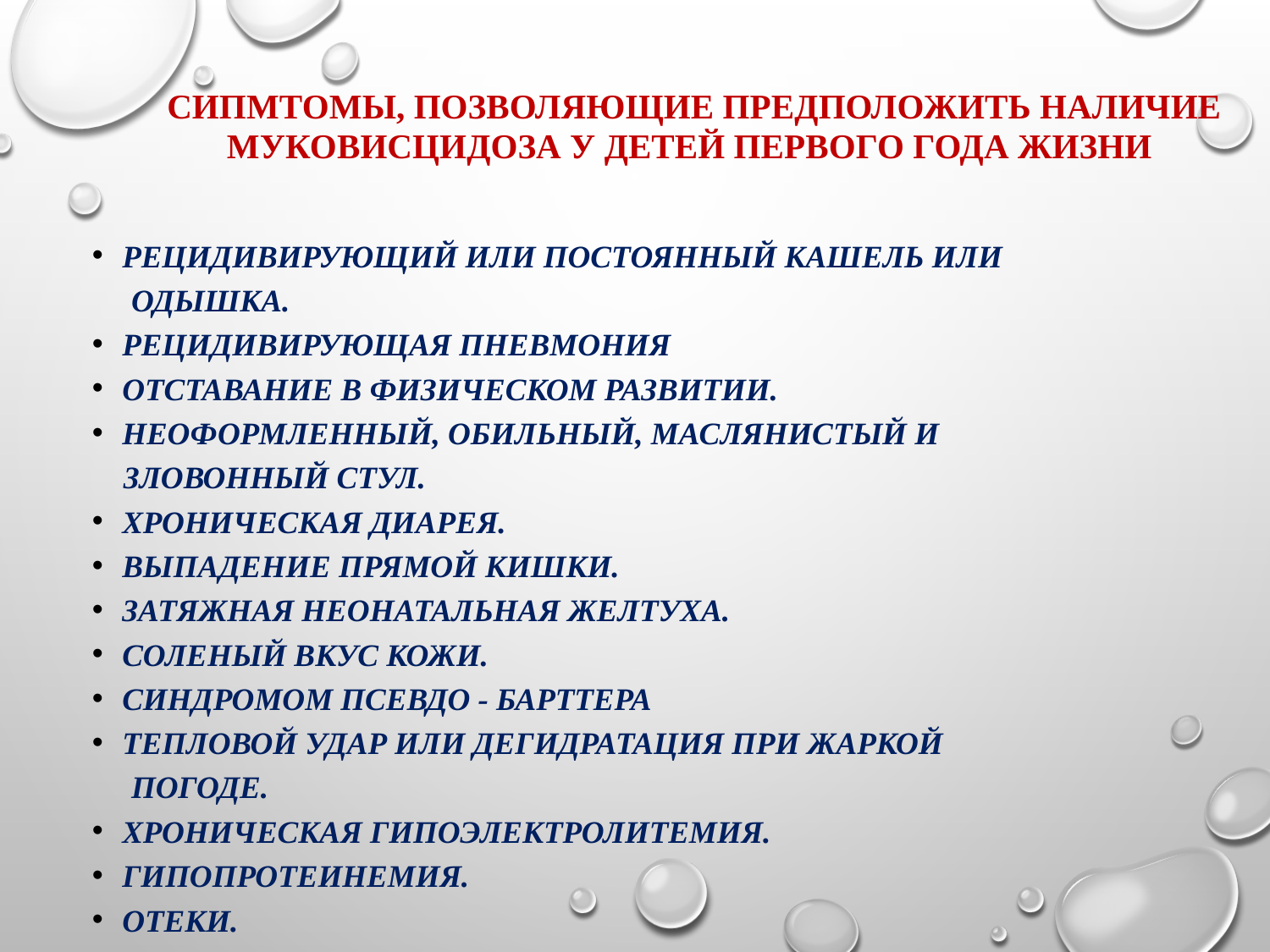

сипмтомы, позволяющие предположить наличие муковисцидоза у детей первого года жизни
Рецидивирующий или постоянный кашель или
     одышка.
Рецидивирующая пневмония
Отставание в физическом развитии.
Неоформленный, обильный, маслянистый и
    зловонный стул.
Хроническая диарея.
Выпадение прямой кишки.
Затяжная неонатальная желтуха.
Соленый вкус кожи.
Синдромом псевдо - Барттера
Тепловой удар или дегидратация при жаркой
     погоде.
Хроническая гипоэлектролитемия.
Гипопротеинемия.
Отеки.